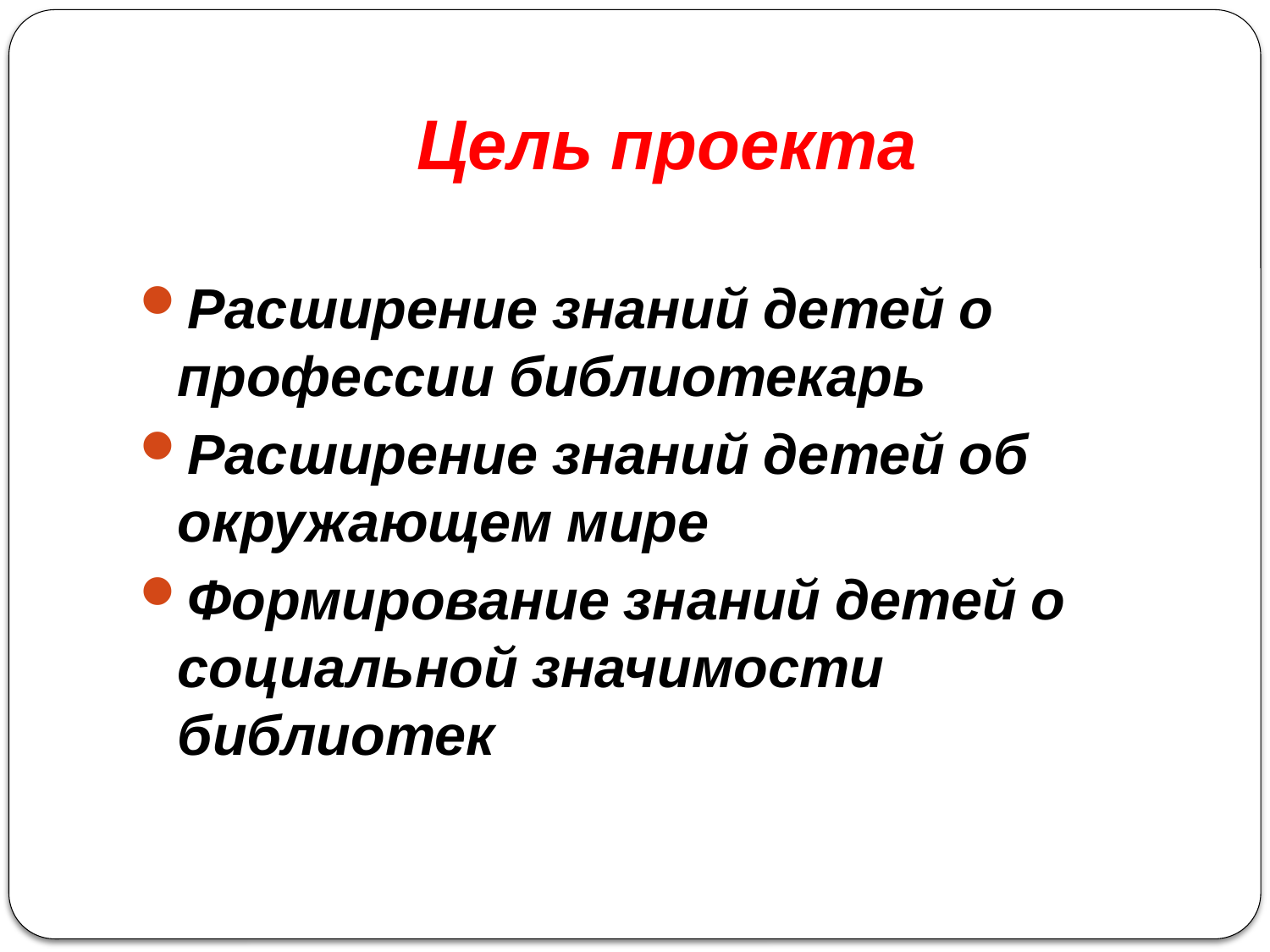

# Цель проекта

Расширение знаний детей о профессии библиотекарь
Расширение знаний детей об окружающем мире
Формирование знаний детей о социальной значимости библиотек